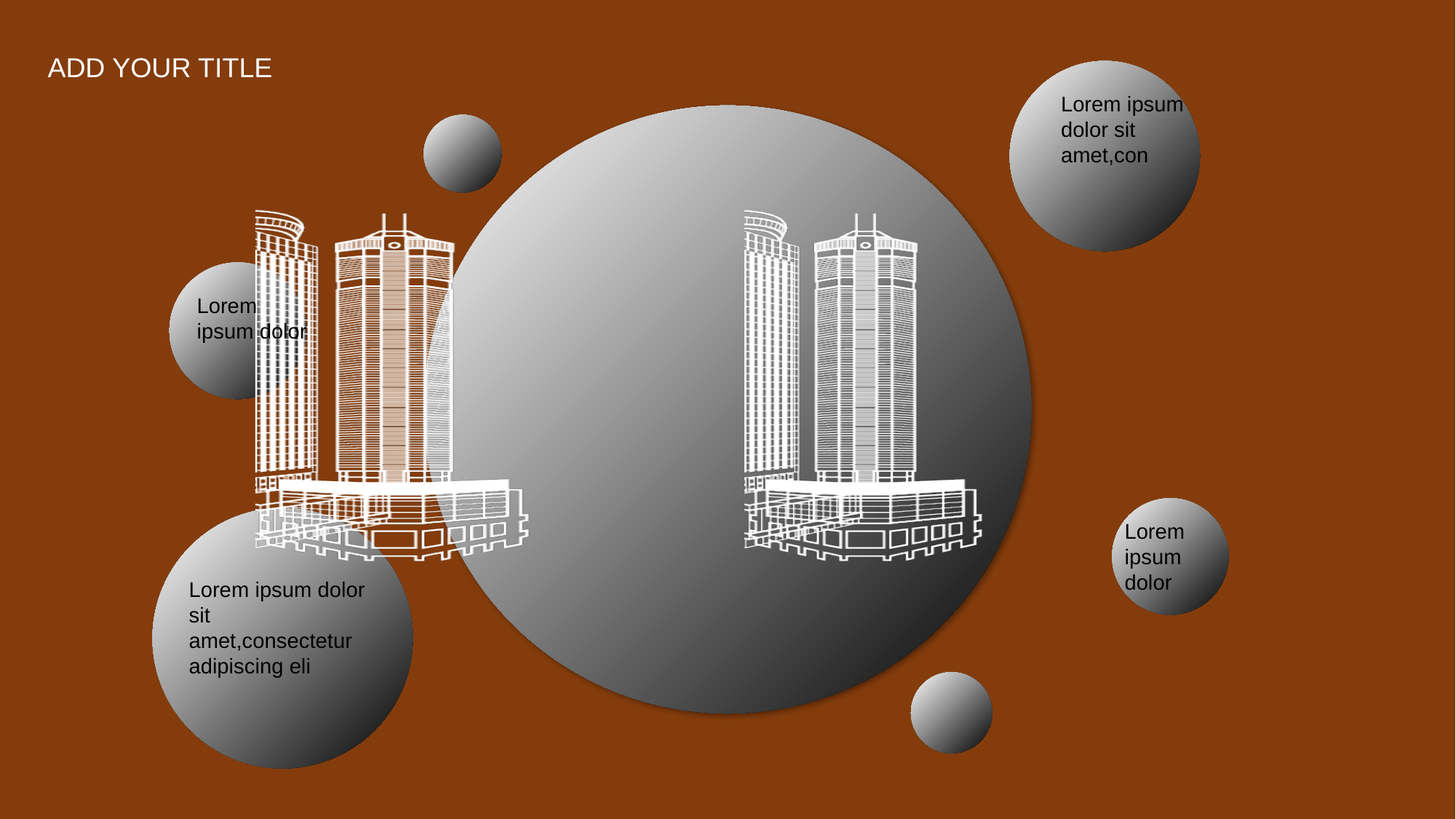

ADD YOUR TITLE

Lorem ipsum dolor sit amet,con

Lorem ipsum dolor

Lorem ipsum dolor
Lorem ipsum dolor sit amet,consectetur adipiscing eli